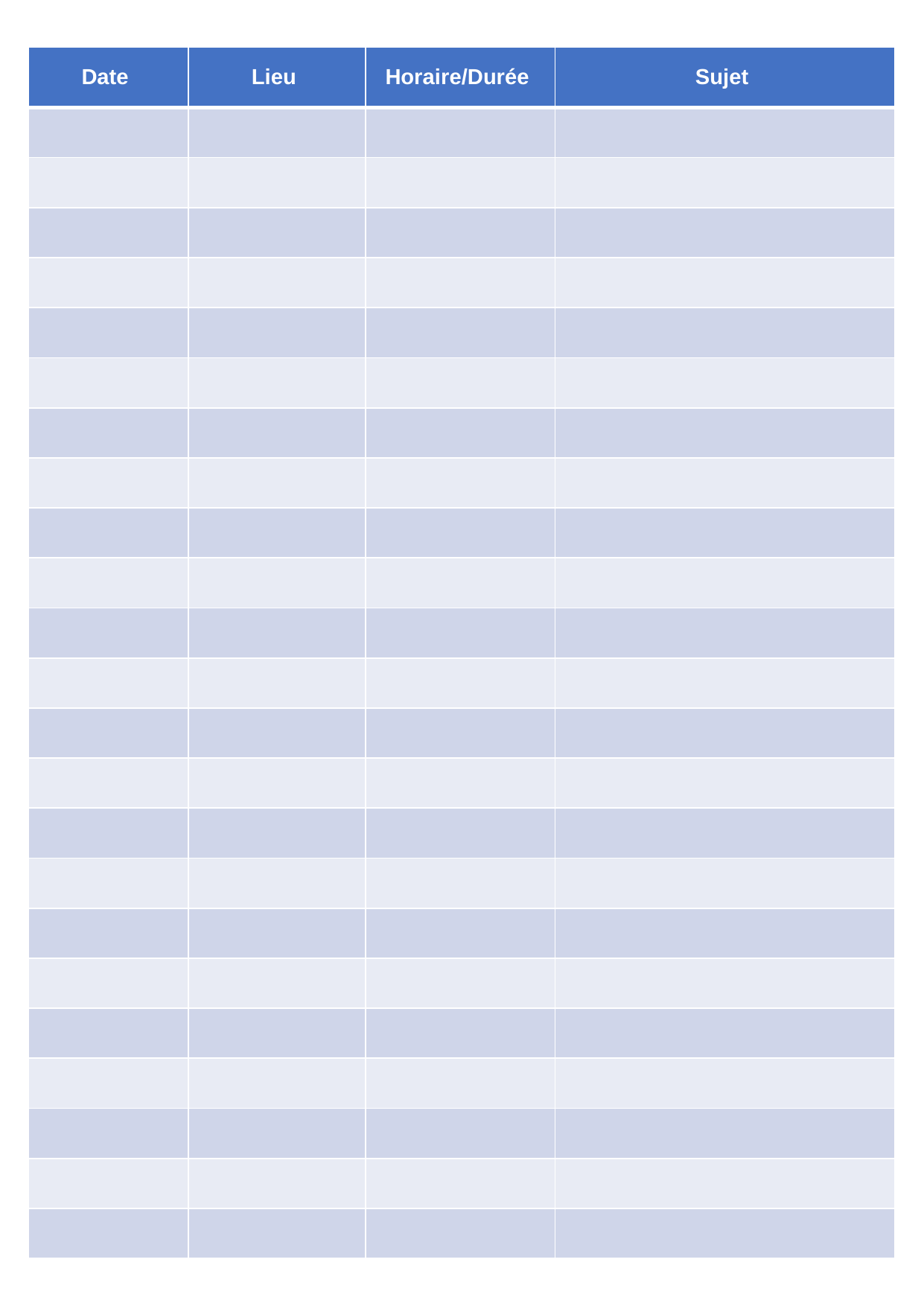

| Date | Lieu | Horaire/Durée | Sujet |
| --- | --- | --- | --- |
|  |  |  |  |
|  |  |  |  |
|  |  |  |  |
|  |  |  |  |
|  |  |  |  |
|  |  |  |  |
|  |  |  |  |
|  |  |  |  |
|  |  |  |  |
|  |  |  |  |
|  |  |  |  |
|  |  |  |  |
|  |  |  |  |
|  |  |  |  |
|  |  |  |  |
|  |  |  |  |
|  |  |  |  |
|  |  |  |  |
|  |  |  |  |
|  |  |  |  |
|  |  |  |  |
|  |  |  |  |
|  |  |  |  |